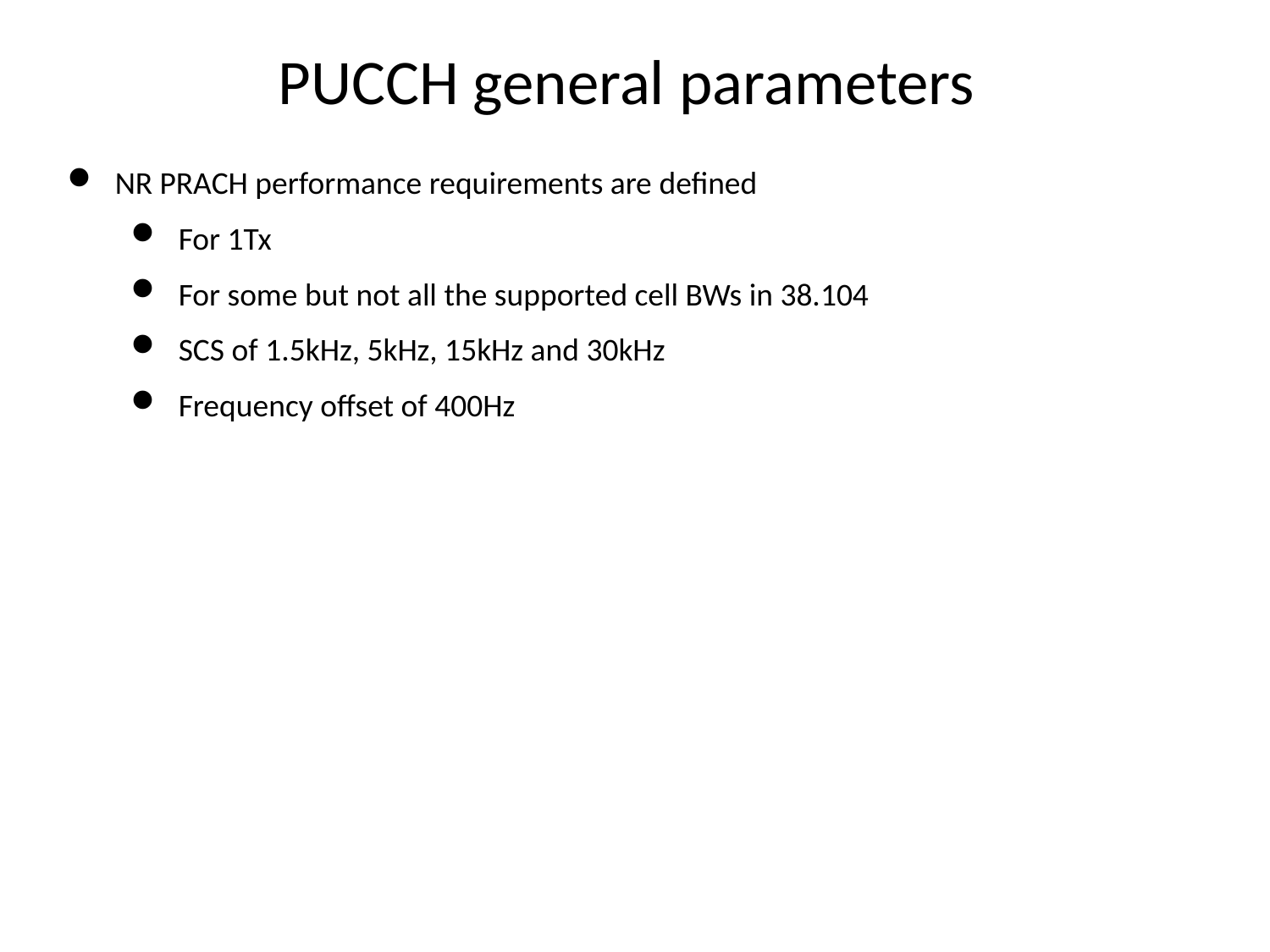

# PUCCH general parameters
NR PRACH performance requirements are defined
For 1Tx
For some but not all the supported cell BWs in 38.104
SCS of 1.5kHz, 5kHz, 15kHz and 30kHz
Frequency offset of 400Hz